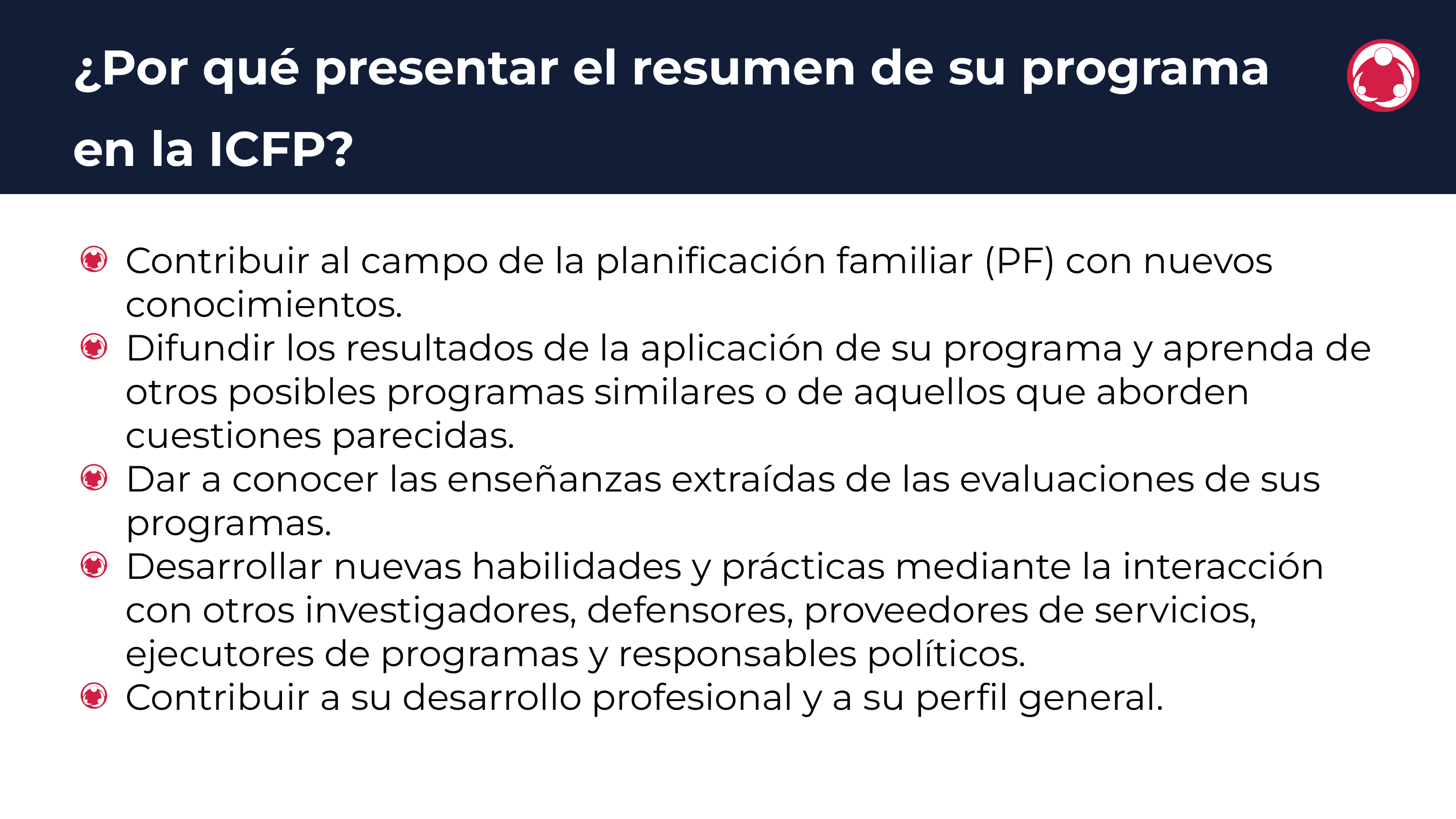

¿Por qué presentar el resumen de su programa en la ICFP?

Contribuir al campo de la planificación familiar (PF) con nuevos conocimientos.
Difundir los resultados de la aplicación de su programa y aprenda de otros posibles programas similares o de aquellos que aborden cuestiones parecidas.
Dar a conocer las enseñanzas extraídas de las evaluaciones de sus programas.
Desarrollar nuevas habilidades y prácticas mediante la interacción con otros investigadores, defensores, proveedores de servicios, ejecutores de programas y responsables políticos.
Contribuir a su desarrollo profesional y a su perfil general.